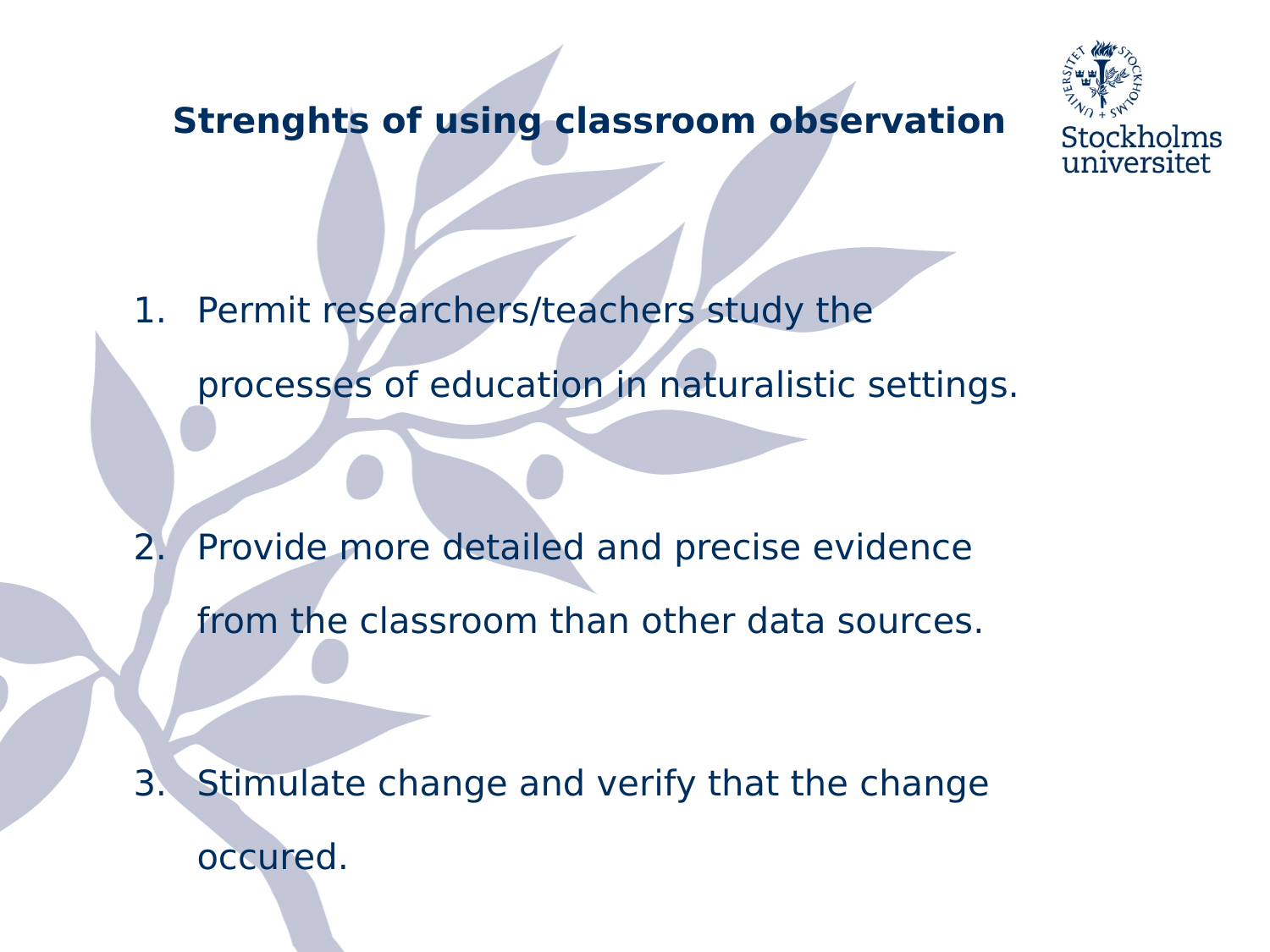

# Strenghts of using classroom observation

Permit researchers/teachers study the processes of education in naturalistic settings.

Provide more detailed and precise evidence from the classroom than other data sources.

Stimulate change and verify that the change occured.